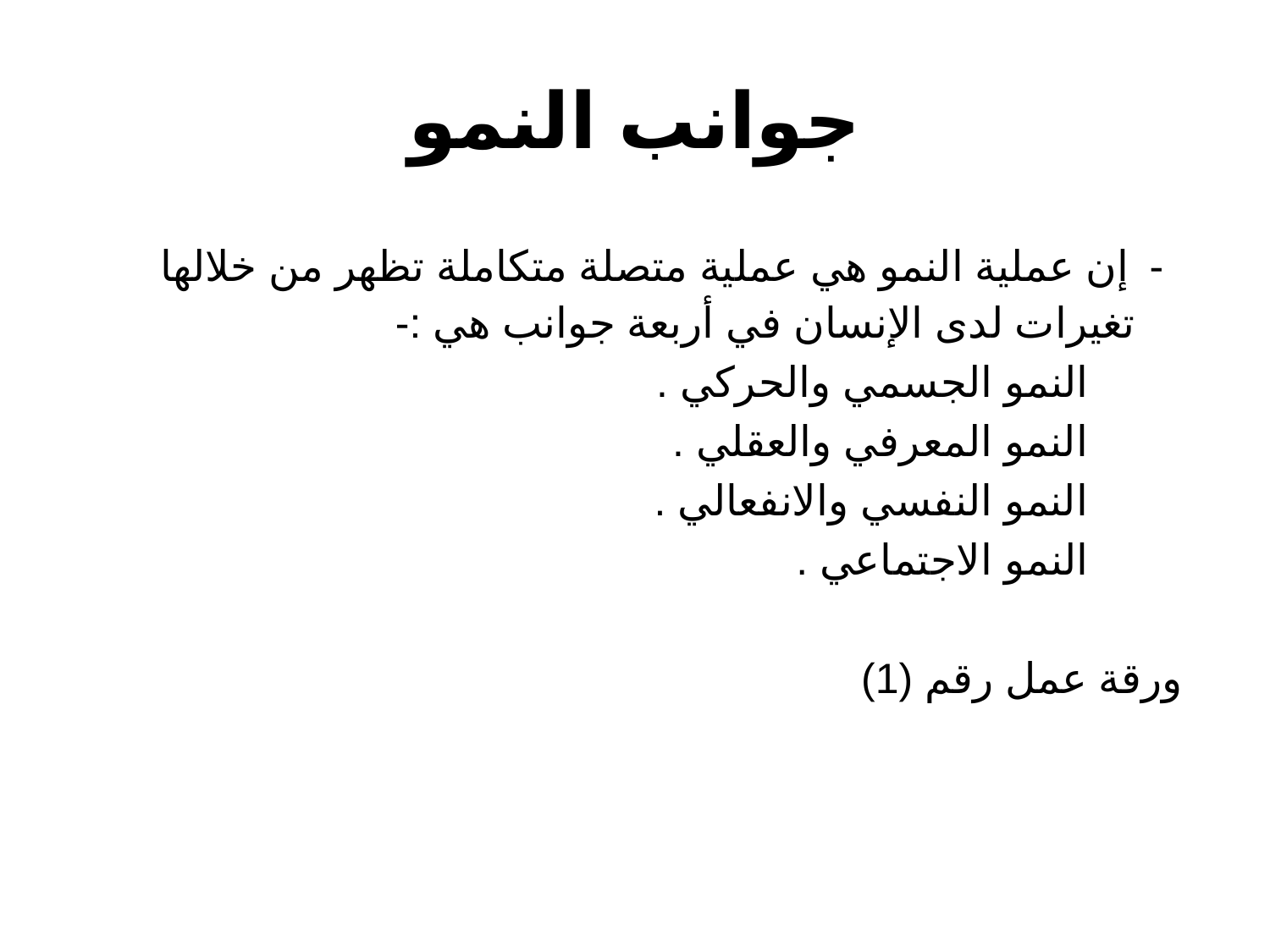

# جوانب النمو

 - إن عملية النمو هي عملية متصلة متكاملة تظهر من خلالها تغيرات لدى الإنسان في أربعة جوانب هي :-
        النمو الجسمي والحركي .
        النمو المعرفي والعقلي .
        النمو النفسي والانفعالي .
        النمو الاجتماعي .

ورقة عمل رقم (1)